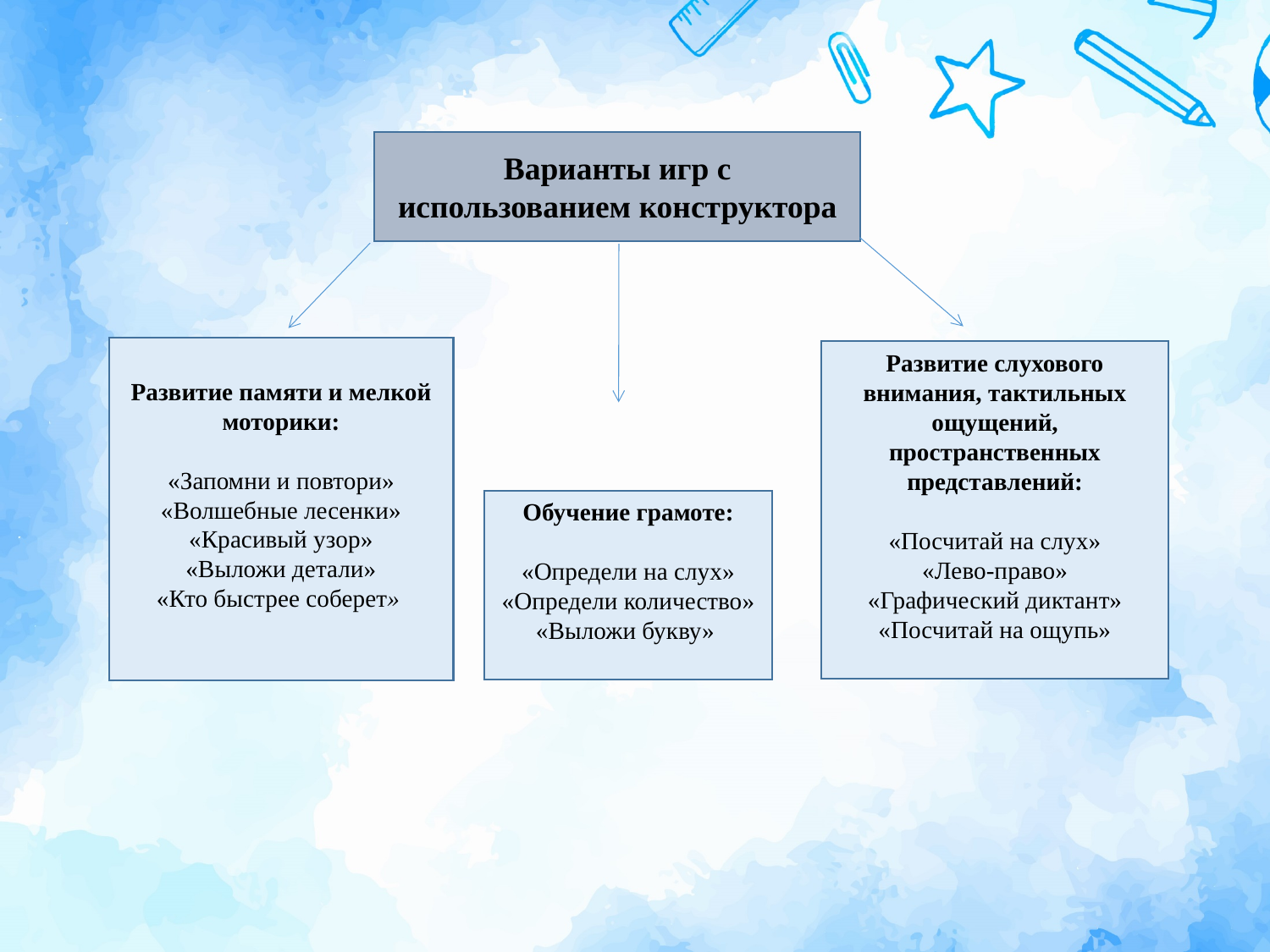

#
Варианты игр с использованием конструктора
Развитие памяти и мелкой моторики:

«Запомни и повтори»
«Волшебные лесенки»
«Красивый узор»
«Выложи детали»
«Кто быстрее соберет»

Развитие слухового внимания, тактильных ощущений, пространственных представлений:

«Посчитай на слух»
«Лево-право»
«Графический диктант»
«Посчитай на ощупь»

Обучение грамоте:

«Определи на слух»
«Определи количество»
«Выложи букву»